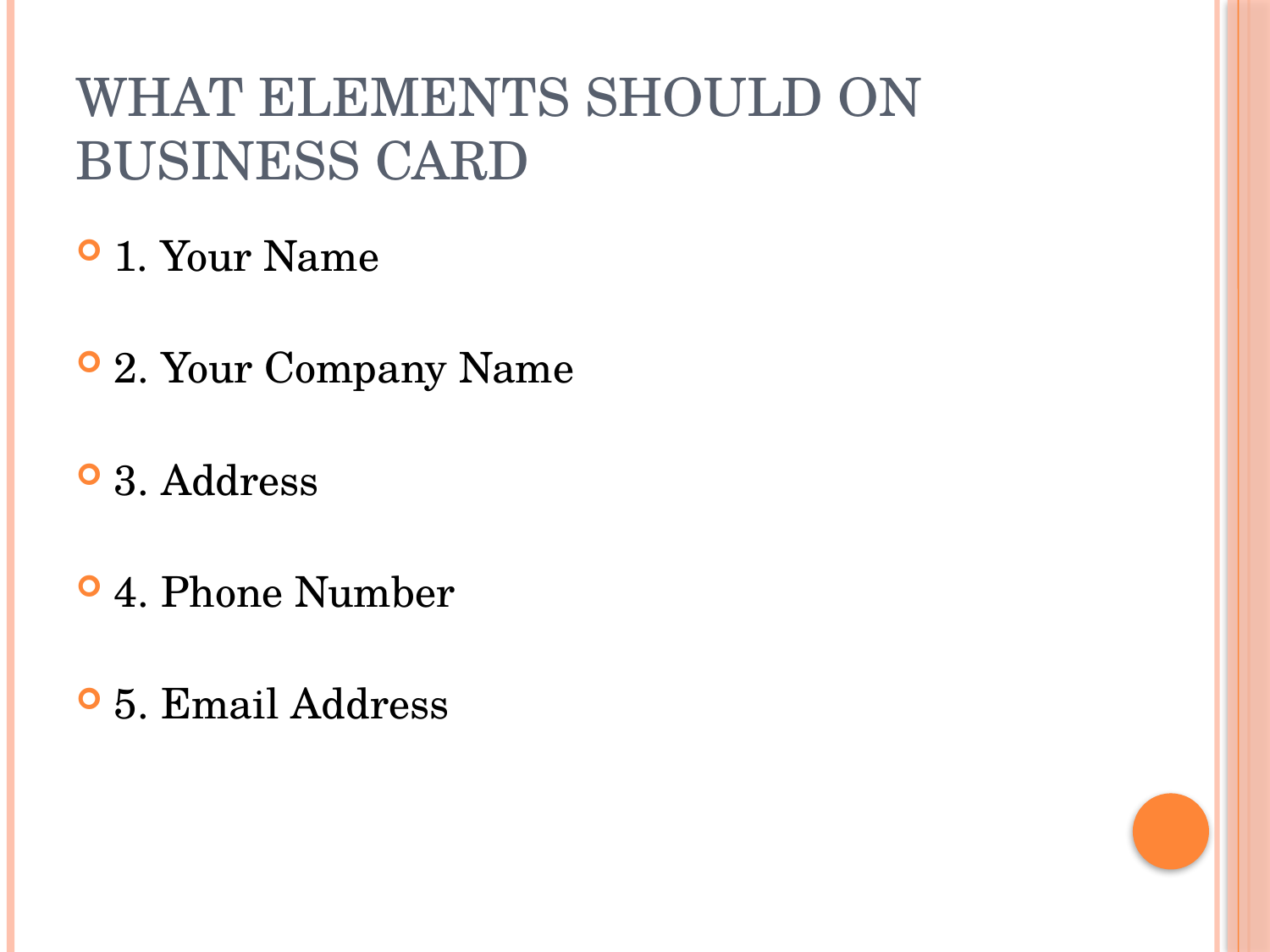

# What elements should on business card
1. Your Name
2. Your Company Name
3. Address
4. Phone Number
5. Email Address